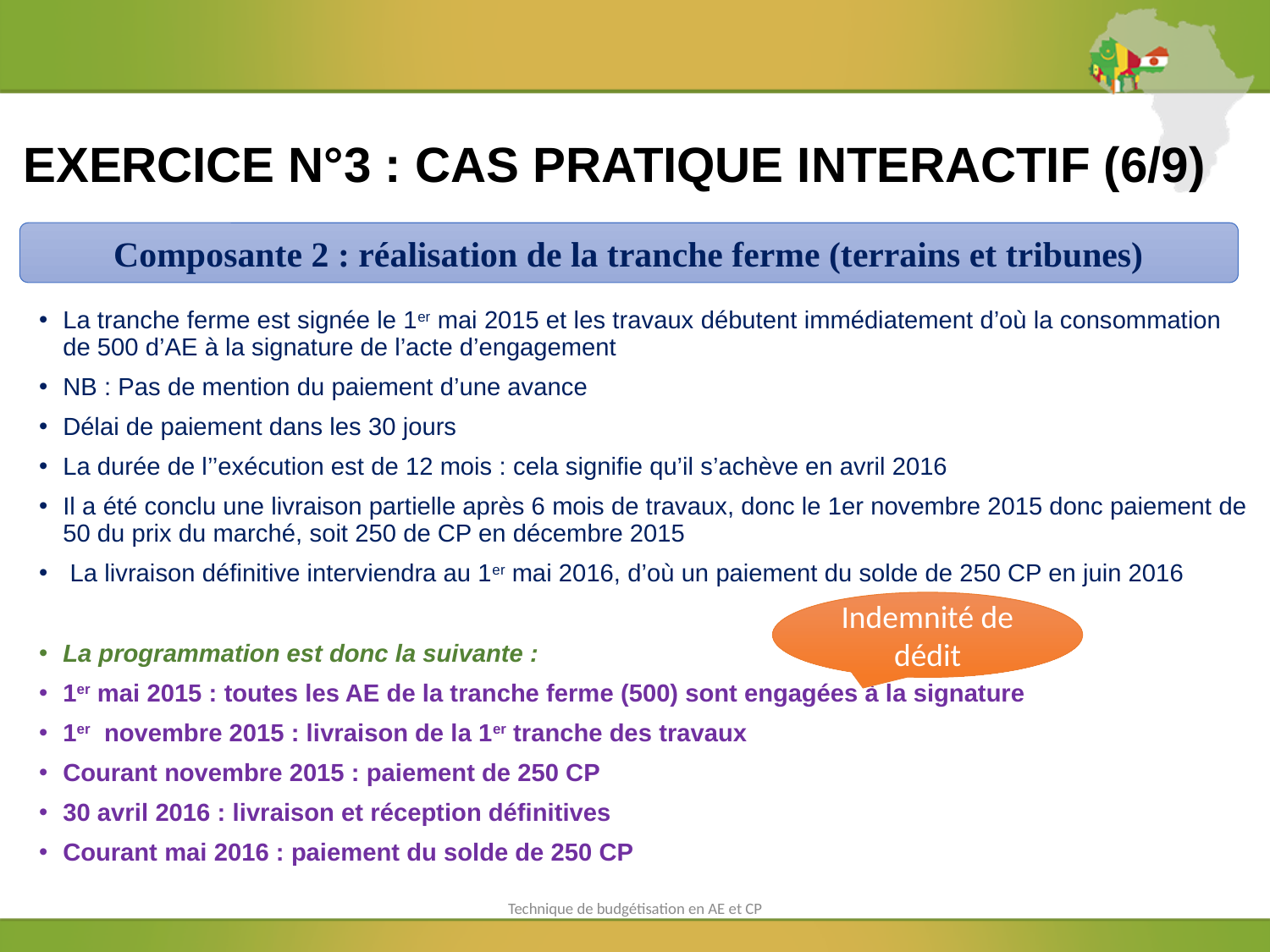

# EXERCICE N°3 : CAS PRATIQUE INTERACTIF (6/9)
Composante 2 : réalisation de la tranche ferme (terrains et tribunes)
La tranche ferme est signée le 1er mai 2015 et les travaux débutent immédiatement d’où la consommation de 500 d’AE à la signature de l’acte d’engagement
NB : Pas de mention du paiement d’une avance
Délai de paiement dans les 30 jours
La durée de l’’exécution est de 12 mois : cela signifie qu’il s’achève en avril 2016
Il a été conclu une livraison partielle après 6 mois de travaux, donc le 1er novembre 2015 donc paiement de 50 du prix du marché, soit 250 de CP en décembre 2015
 La livraison définitive interviendra au 1er mai 2016, d’où un paiement du solde de 250 CP en juin 2016

La programmation est donc la suivante :
1er mai 2015 : toutes les AE de la tranche ferme (500) sont engagées à la signature
1er  novembre 2015 : livraison de la 1er tranche des travaux
Courant novembre 2015 : paiement de 250 CP
30 avril 2016 : livraison et réception définitives
Courant mai 2016 : paiement du solde de 250 CP

Indemnité de dédit
Technique de budgétisation en AE et CP